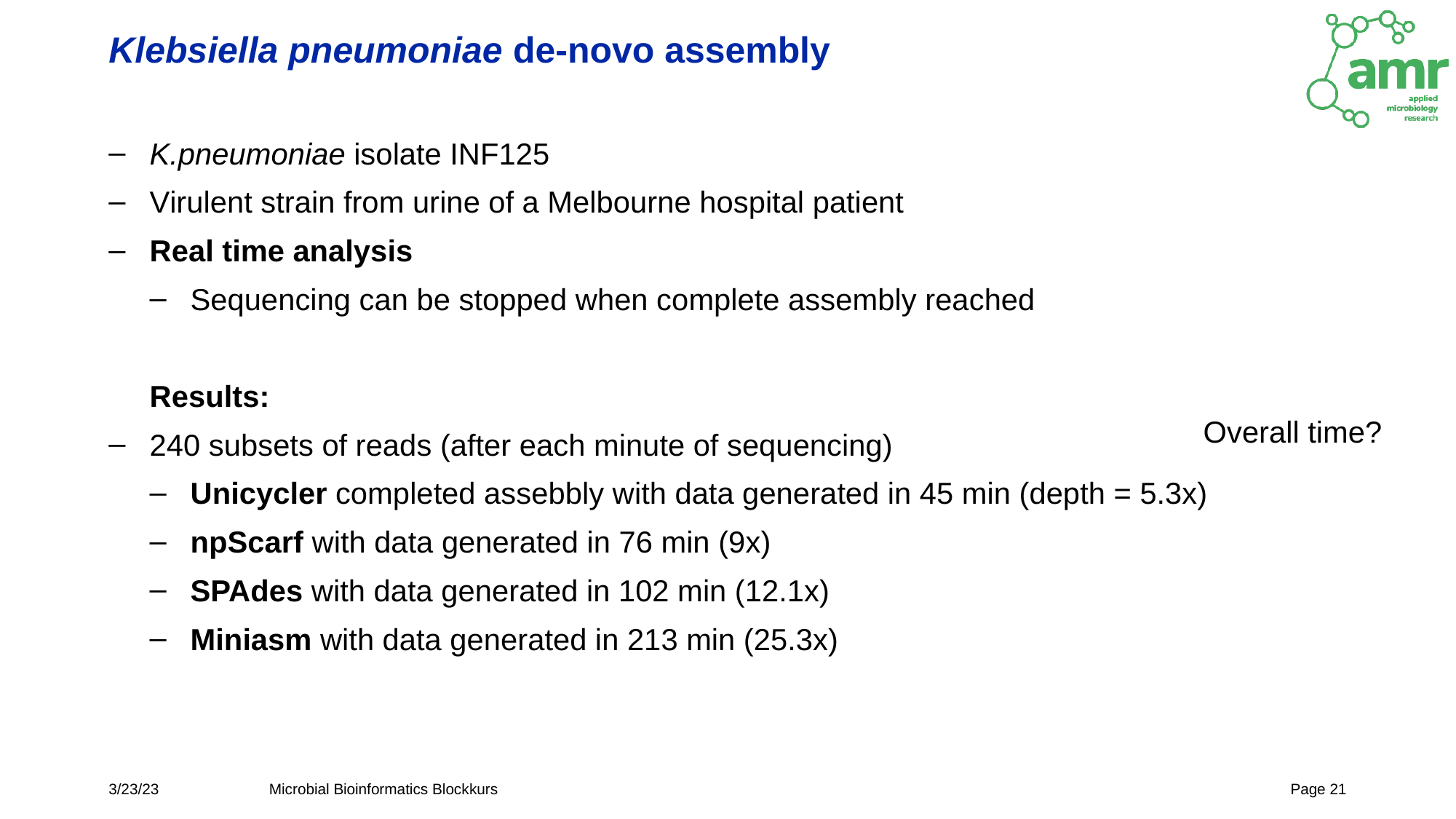

# Klebsiella pneumoniae de-novo assembly
K.pneumoniae isolate INF125
Virulent strain from urine of a Melbourne hospital patient
Real time analysis
Sequencing can be stopped when complete assembly reached

Results:
240 subsets of reads (after each minute of sequencing)
Unicycler completed assebbly with data generated in 45 min (depth = 5.3x)
npScarf with data generated in 76 min (9x)
SPAdes with data generated in 102 min (12.1x)
Miniasm with data generated in 213 min (25.3x)

Overall time?
3/23/23
Microbial Bioinformatics Blockkurs
Page 21